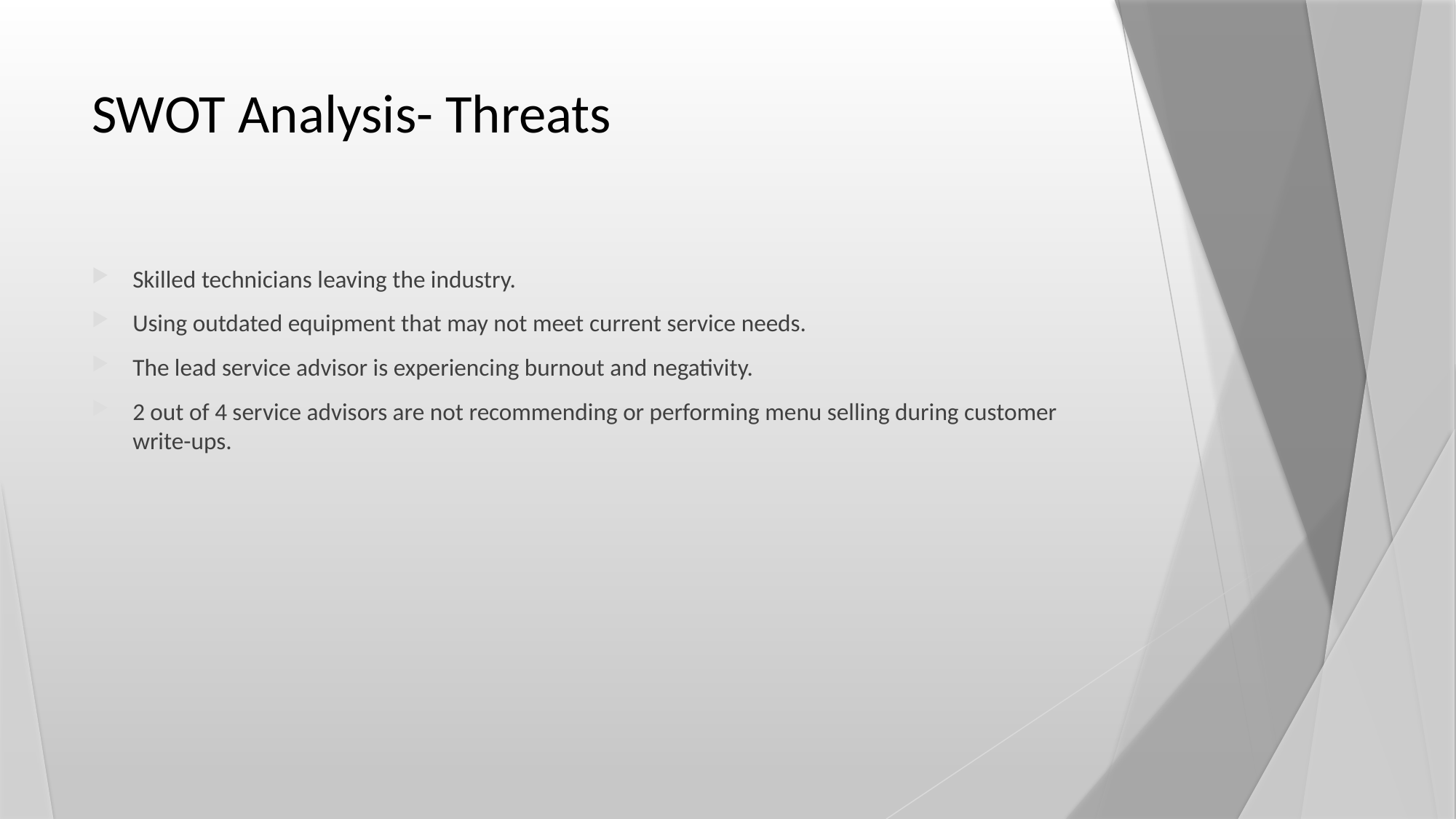

# SWOT Analysis- Threats
Skilled technicians leaving the industry.
Using outdated equipment that may not meet current service needs.
The lead service advisor is experiencing burnout and negativity.
2 out of 4 service advisors are not recommending or performing menu selling during customer write-ups.